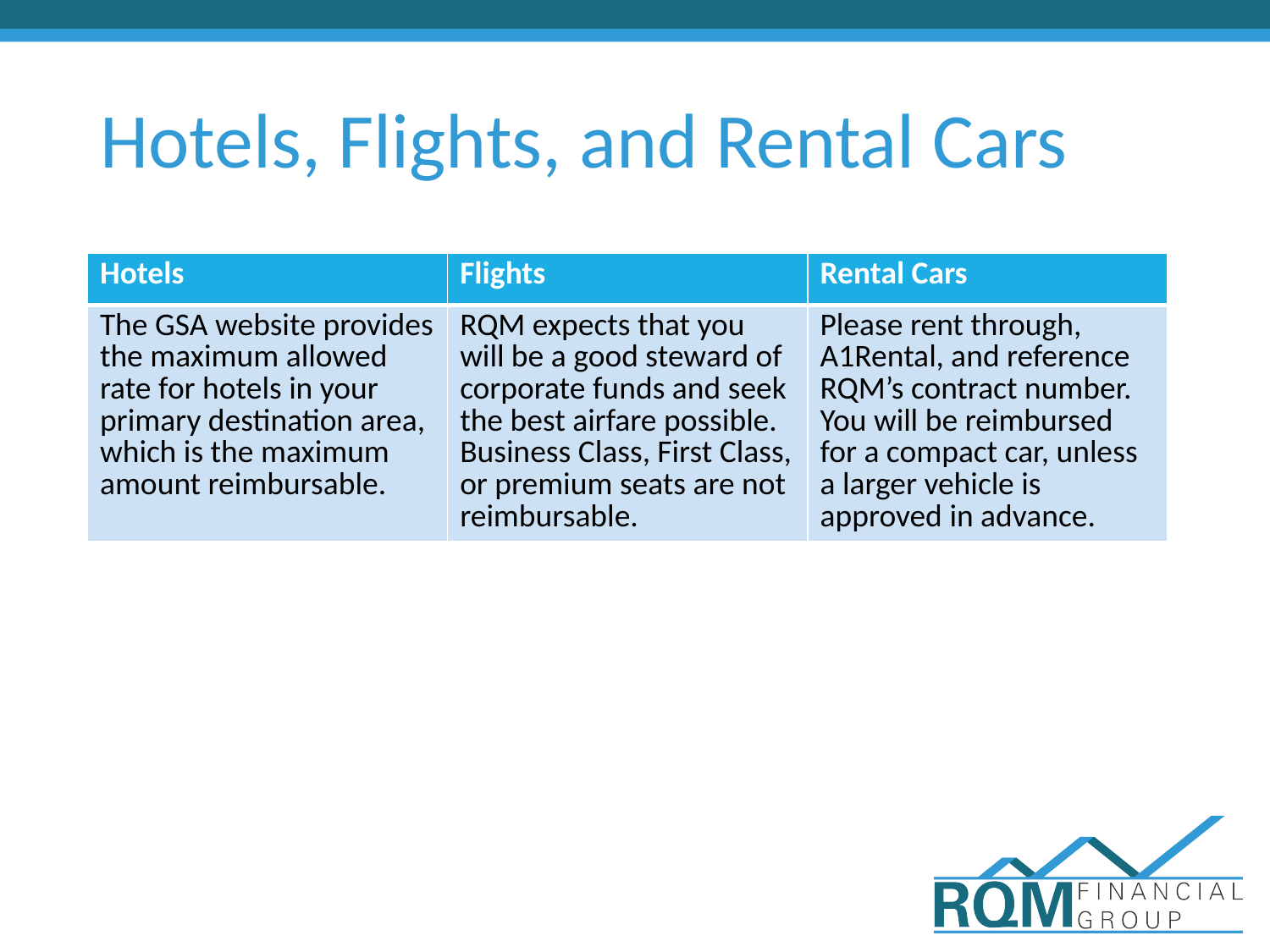

# Hotels, Flights, and Rental Cars
| Hotels | Flights | Rental Cars |
| --- | --- | --- |
| The GSA website provides the maximum allowed rate for hotels in your primary destination area, which is the maximum amount reimbursable. | RQM expects that you will be a good steward of corporate funds and seek the best airfare possible. Business Class, First Class, or premium seats are not reimbursable. | Please rent through, A1Rental, and reference RQM’s contract number. You will be reimbursed for a compact car, unless a larger vehicle is approved in advance. |